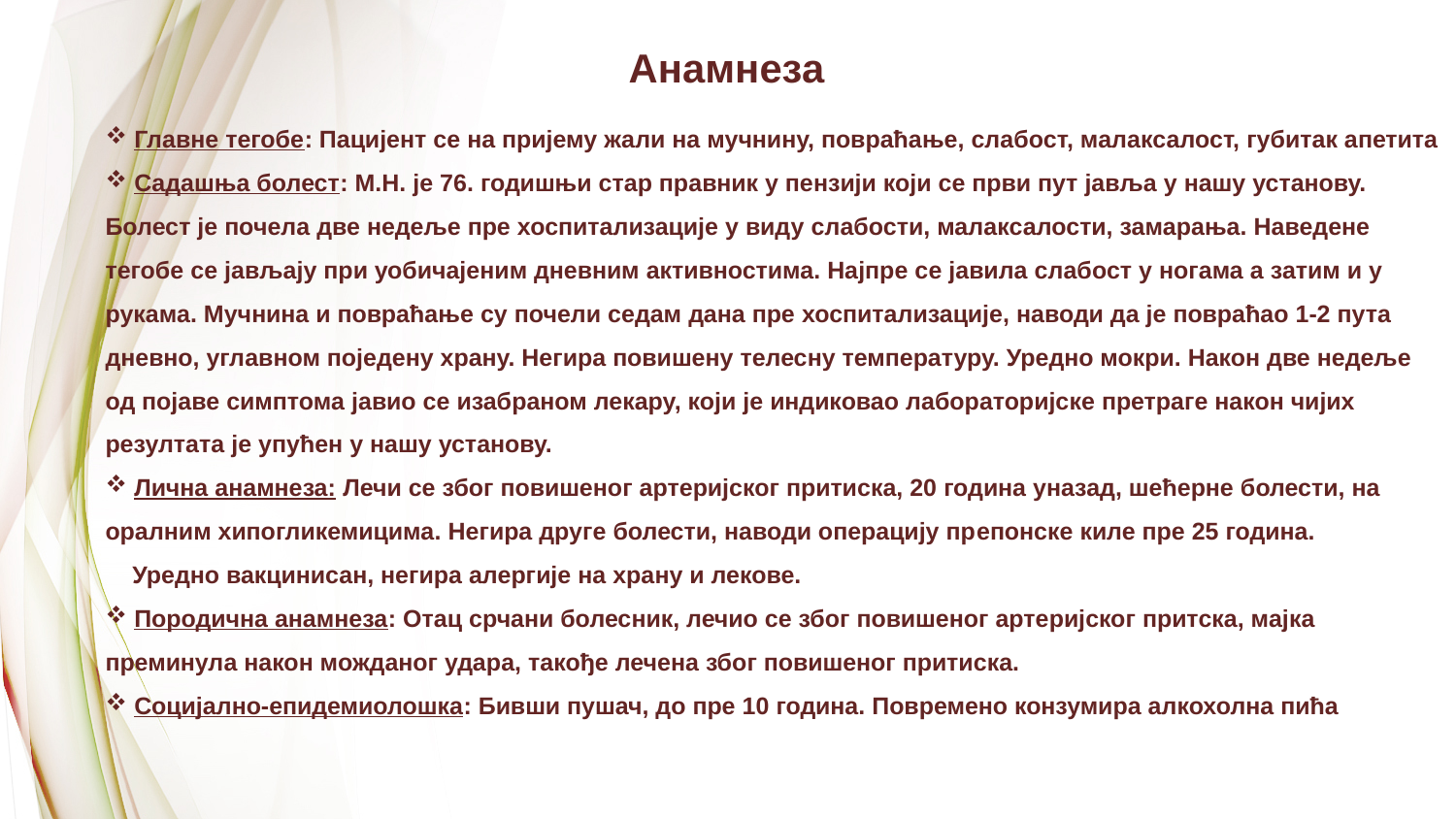

Анамнеза
 Главне тегобе: Пацијент се на пријему жали на мучнину, повраћање, слабост, малаксалост, губитак апетита
 Садашња болест: М.Н. је 76. годишњи стар правник у пензији који се први пут јавља у нашу установу.         Болест је почела две недеље пре хоспитализације у виду слабости, малаксалости, замарања. Наведене         тегобе се јављају при уобичајеним дневним активностима. Најпре се јавила слабост у ногама а затим и у       рукама. Мучнина и повраћање су почели седам дана пре хоспитализације, наводи да је повраћао 1-2 пута      дневно, углавном поједену храну. Негира повишену телесну температуру. Уредно мокри. Након две недеље  од појаве симптома јавио се изабраном лекару, који је индиковао лабораторијске претраге након чијих           резултата је упућен у нашу установу.
 Лична анамнеза: Лечи се због повишеног артеријског притиска, 20 година уназад, шећерне болести, на       оралним хипогликемицима. Негира друге болести, наводи операцију прeпонске киле пре 25 година.                       Уредно вакцинисан, негира алергије на храну и лекове.
 Породична анамнеза: Отац срчани болесник, лечио се због повишеног артеријског притска, мајка                  преминула након можданог удара, такође лечена због повишеног притиска.
 Социјално-епидемиолошка: Бивши пушач, до пре 10 година. Повремено конзумира алкохолна пића